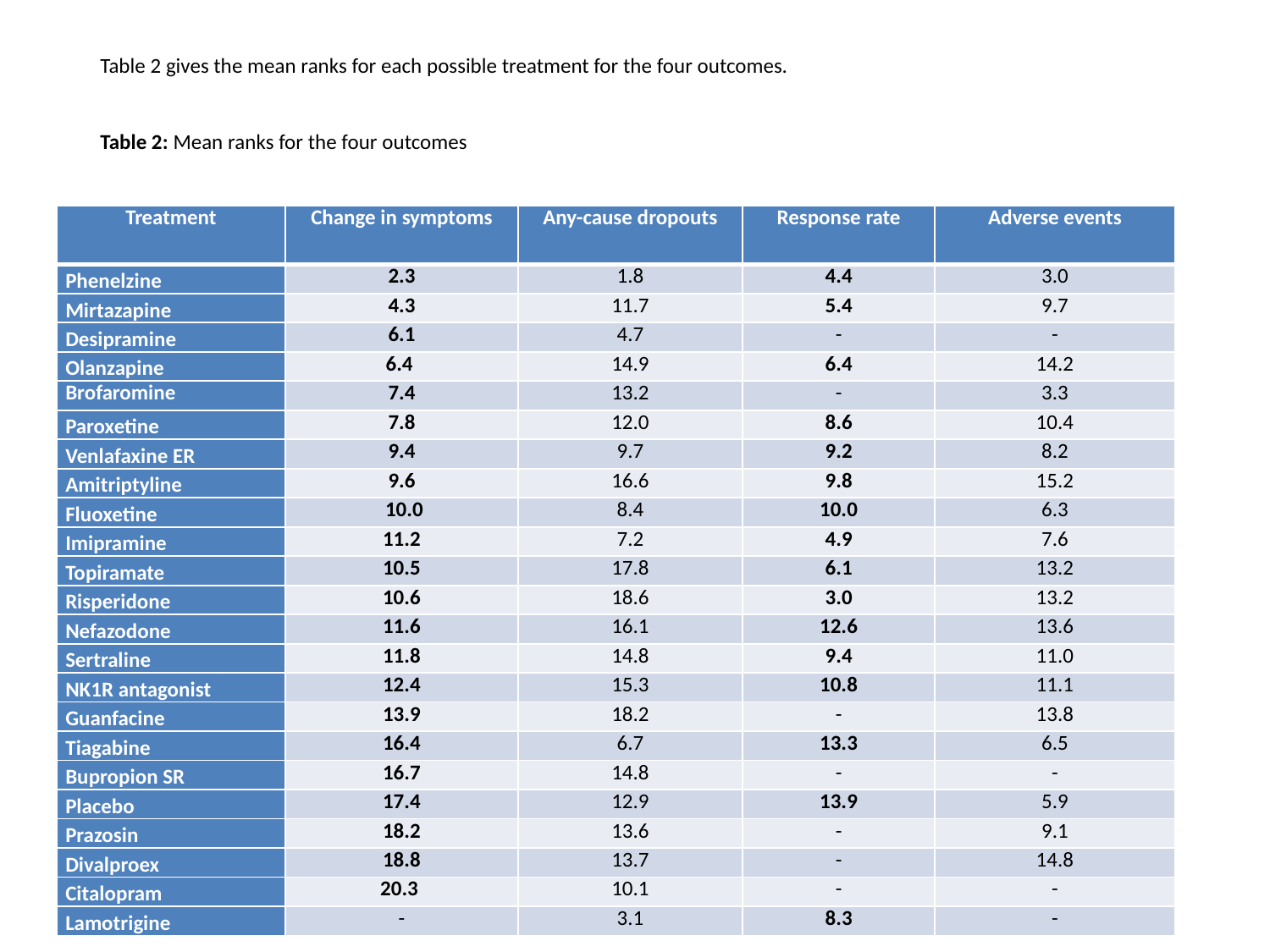

Table 2 gives the mean ranks for each possible treatment for the four outcomes.

Table 2: Mean ranks for the four outcomes
| Treatment | Change in symptoms | Any-cause dropouts | Response rate | Adverse events |
| --- | --- | --- | --- | --- |
| Phenelzine | 2.3 | 1.8 | 4.4 | 3.0 |
| Mirtazapine | 4.3 | 11.7 | 5.4 | 9.7 |
| Desipramine | 6.1 | 4.7 | - | - |
| Olanzapine | 6.4 | 14.9 | 6.4 | 14.2 |
| Brofaromine | 7.4 | 13.2 | - | 3.3 |
| Paroxetine | 7.8 | 12.0 | 8.6 | 10.4 |
| Venlafaxine ER | 9.4 | 9.7 | 9.2 | 8.2 |
| Amitriptyline | 9.6 | 16.6 | 9.8 | 15.2 |
| Fluoxetine | 10.0 | 8.4 | 10.0 | 6.3 |
| Imipramine | 11.2 | 7.2 | 4.9 | 7.6 |
| Topiramate | 10.5 | 17.8 | 6.1 | 13.2 |
| Risperidone | 10.6 | 18.6 | 3.0 | 13.2 |
| Nefazodone | 11.6 | 16.1 | 12.6 | 13.6 |
| Sertraline | 11.8 | 14.8 | 9.4 | 11.0 |
| NK1R antagonist | 12.4 | 15.3 | 10.8 | 11.1 |
| Guanfacine | 13.9 | 18.2 | - | 13.8 |
| Tiagabine | 16.4 | 6.7 | 13.3 | 6.5 |
| Bupropion SR | 16.7 | 14.8 | - | - |
| Placebo | 17.4 | 12.9 | 13.9 | 5.9 |
| Prazosin | 18.2 | 13.6 | - | 9.1 |
| Divalproex | 18.8 | 13.7 | - | 14.8 |
| Citalopram | 20.3 | 10.1 | - | - |
| Lamotrigine | - | 3.1 | 8.3 | - |